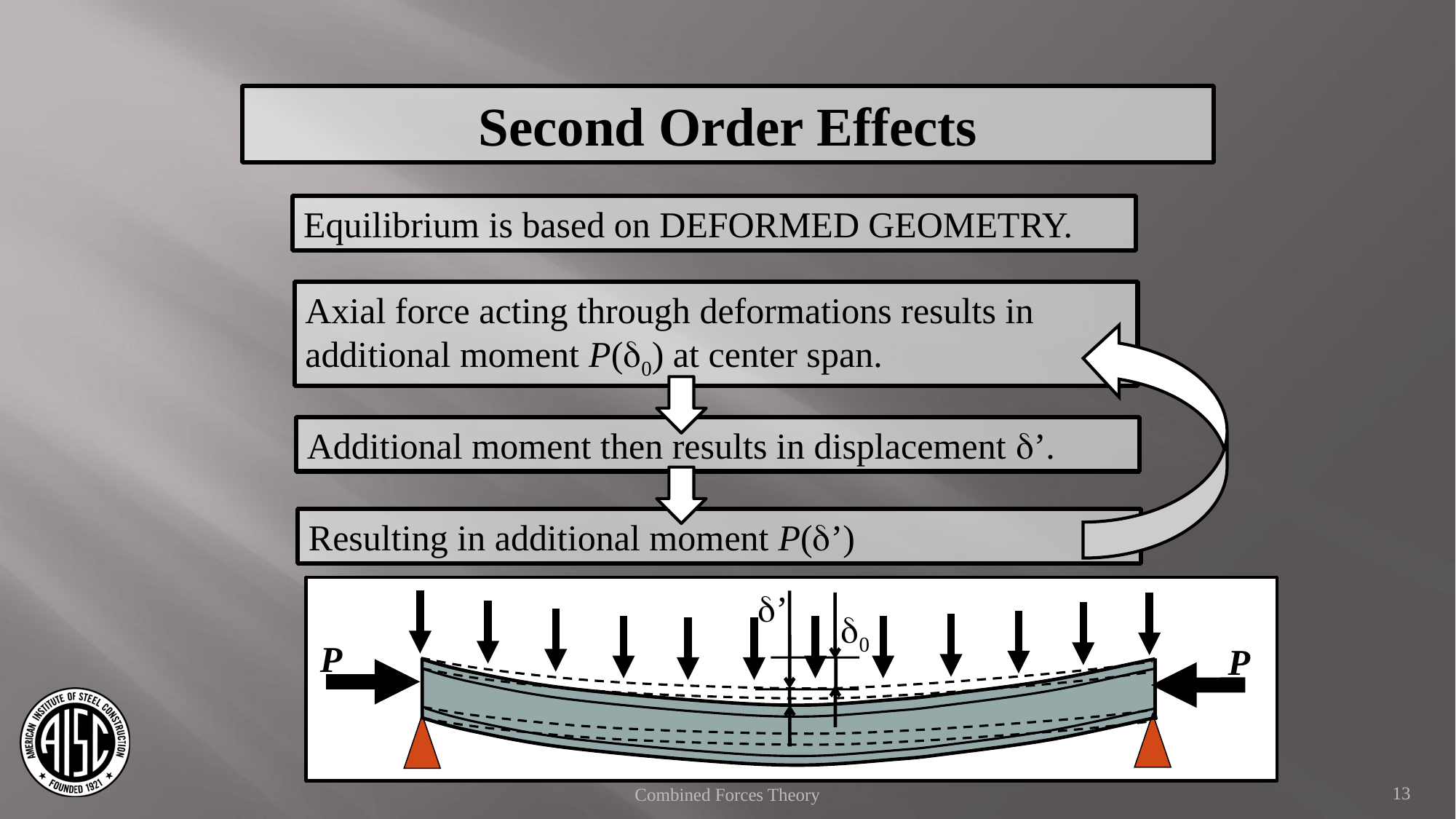

Second Order Effects
Equilibrium is based on DEFORMED GEOMETRY.
Axial force acting through deformations results in additional moment P(δ0) at center span.

Additional moment then results in displacement δ’.

Resulting in additional moment P(δ’)

δ’

δ0
P
P

13
Combined Forces Theory